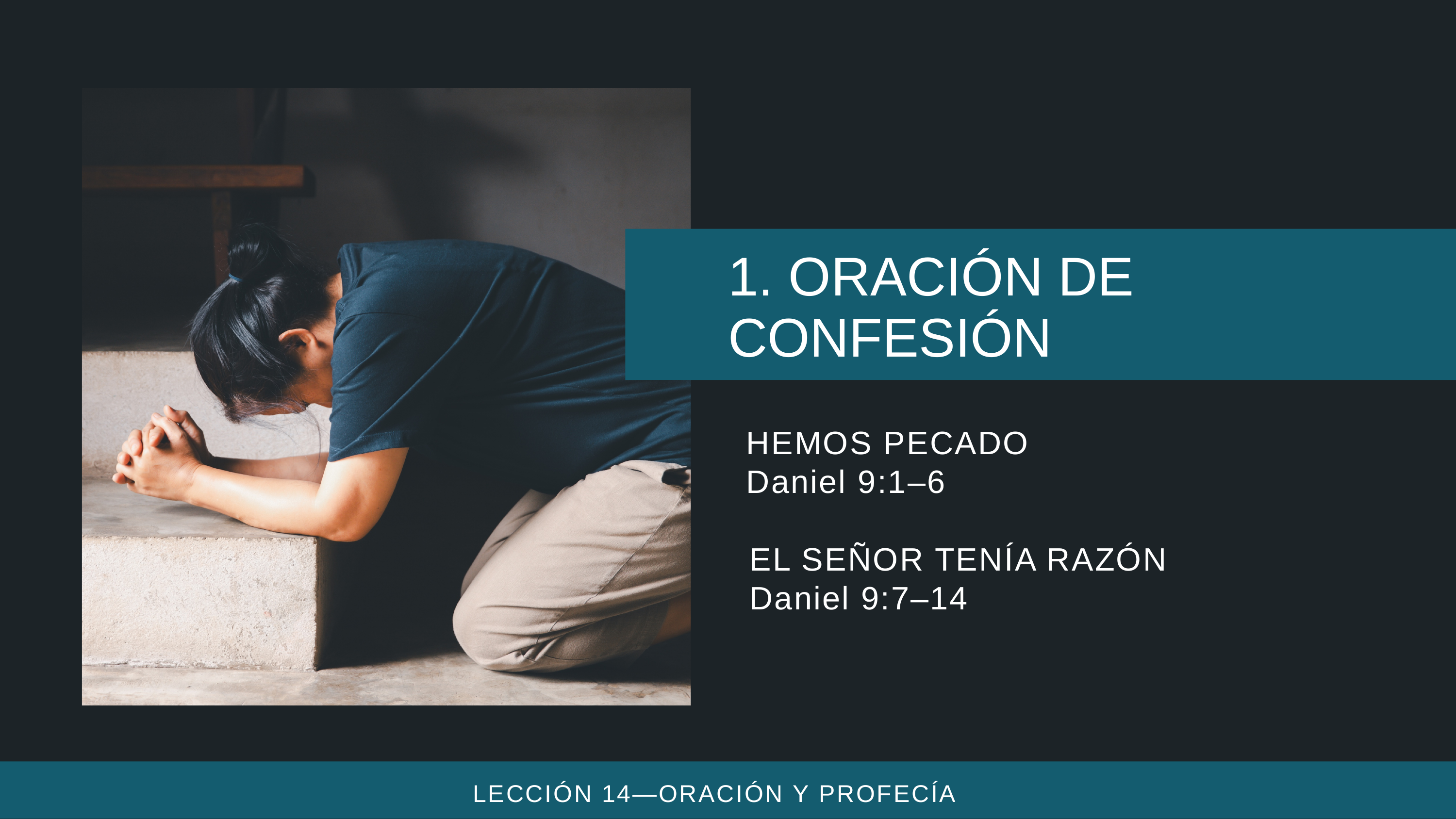

HEMOS PECADO
Daniel 9:1–6
EL SEÑOR TENÍA RAZÓN
Daniel 9:7–14